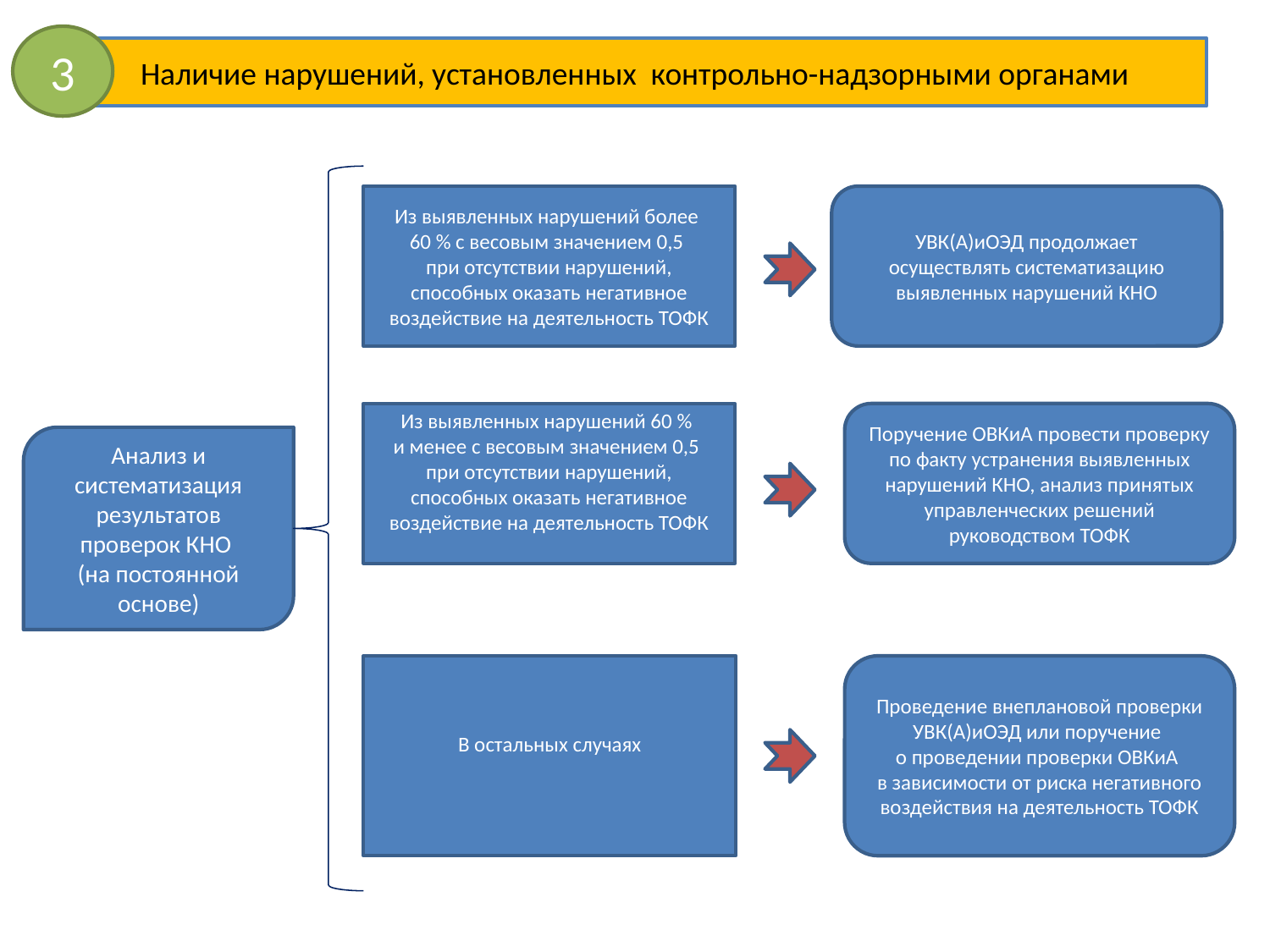

3
# Наличие нарушений, установленных  контрольно-надзорными органами

Из выявленных нарушений более
60 % с весовым значением 0,5
при отсутствии нарушений, способных оказать негативное воздействие на деятельность ТОФК
УВК(А)иОЭД продолжает осуществлять систематизацию выявленных нарушений КНО

Из выявленных нарушений 60 %
и менее с весовым значением 0,5
при отсутствии нарушений, способных оказать негативное воздействие на деятельность ТОФК

Поручение ОВКиА провести проверку по факту устранения выявленных нарушений КНО, анализ принятых управленческих решений руководством ТОФК
Анализ и систематизация результатов проверок КНО
(на постоянной основе)

В остальных случаях

Проведение внеплановой проверки УВК(А)иОЭД или поручение
о проведении проверки ОВКиА
в зависимости от риска негативного воздействия на деятельность ТОФК